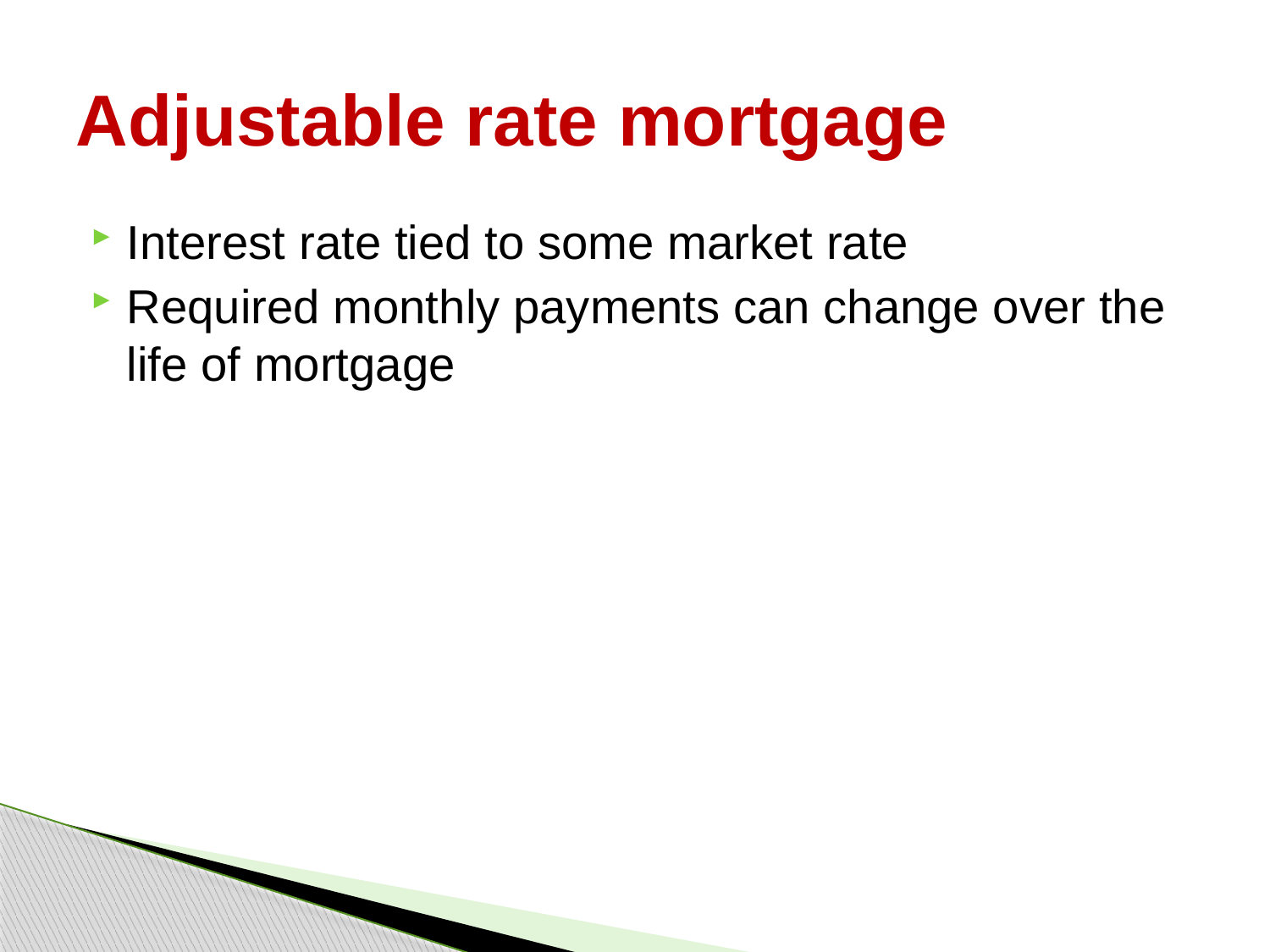

# Adjustable rate mortgage
Interest rate tied to some market rate
Required monthly payments can change over the life of mortgage